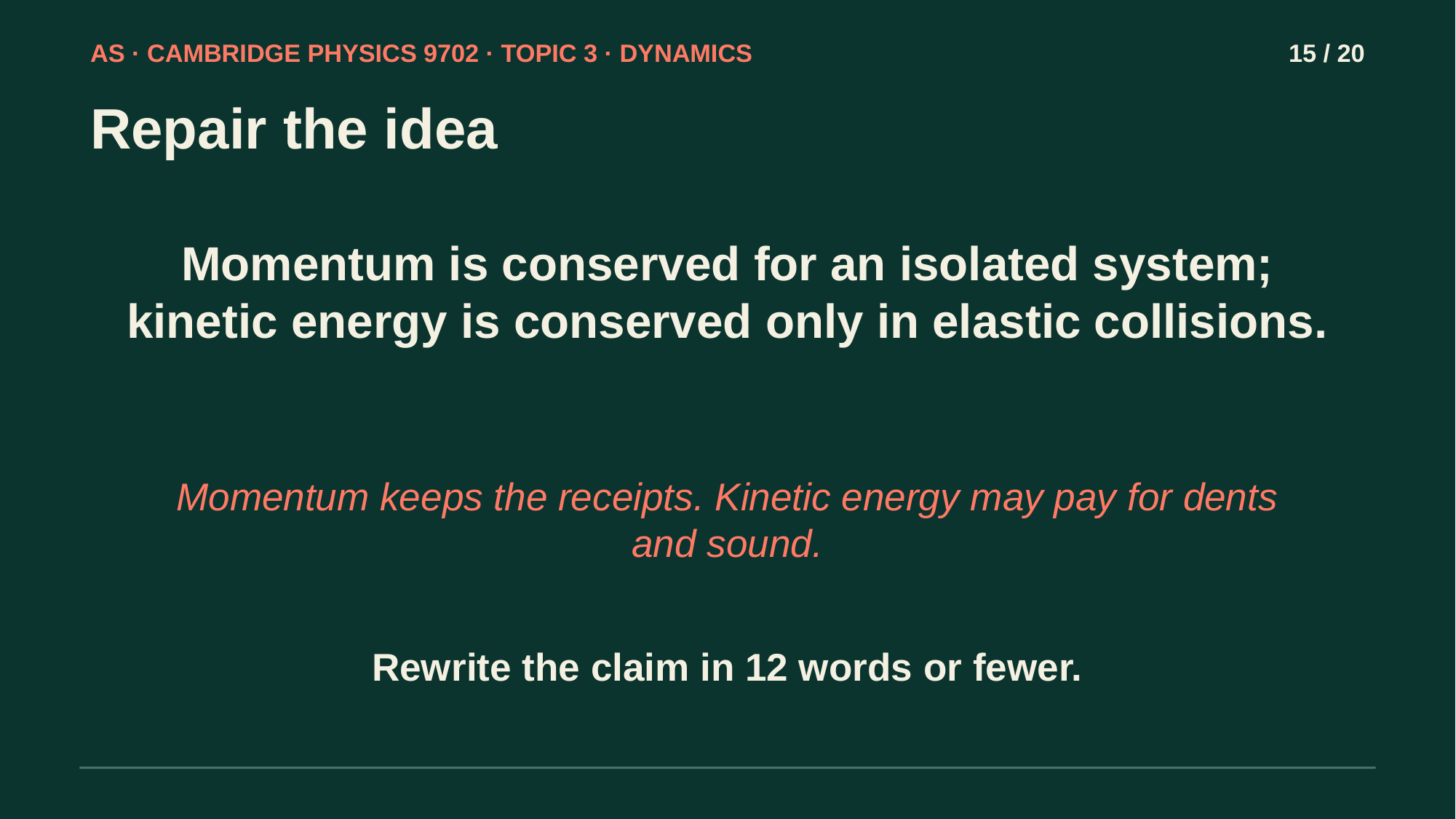

AS · CAMBRIDGE PHYSICS 9702 · TOPIC 3 · DYNAMICS
15 / 20
Repair the idea
Momentum is conserved for an isolated system; kinetic energy is conserved only in elastic collisions.
Momentum keeps the receipts. Kinetic energy may pay for dents and sound.
Rewrite the claim in 12 words or fewer.